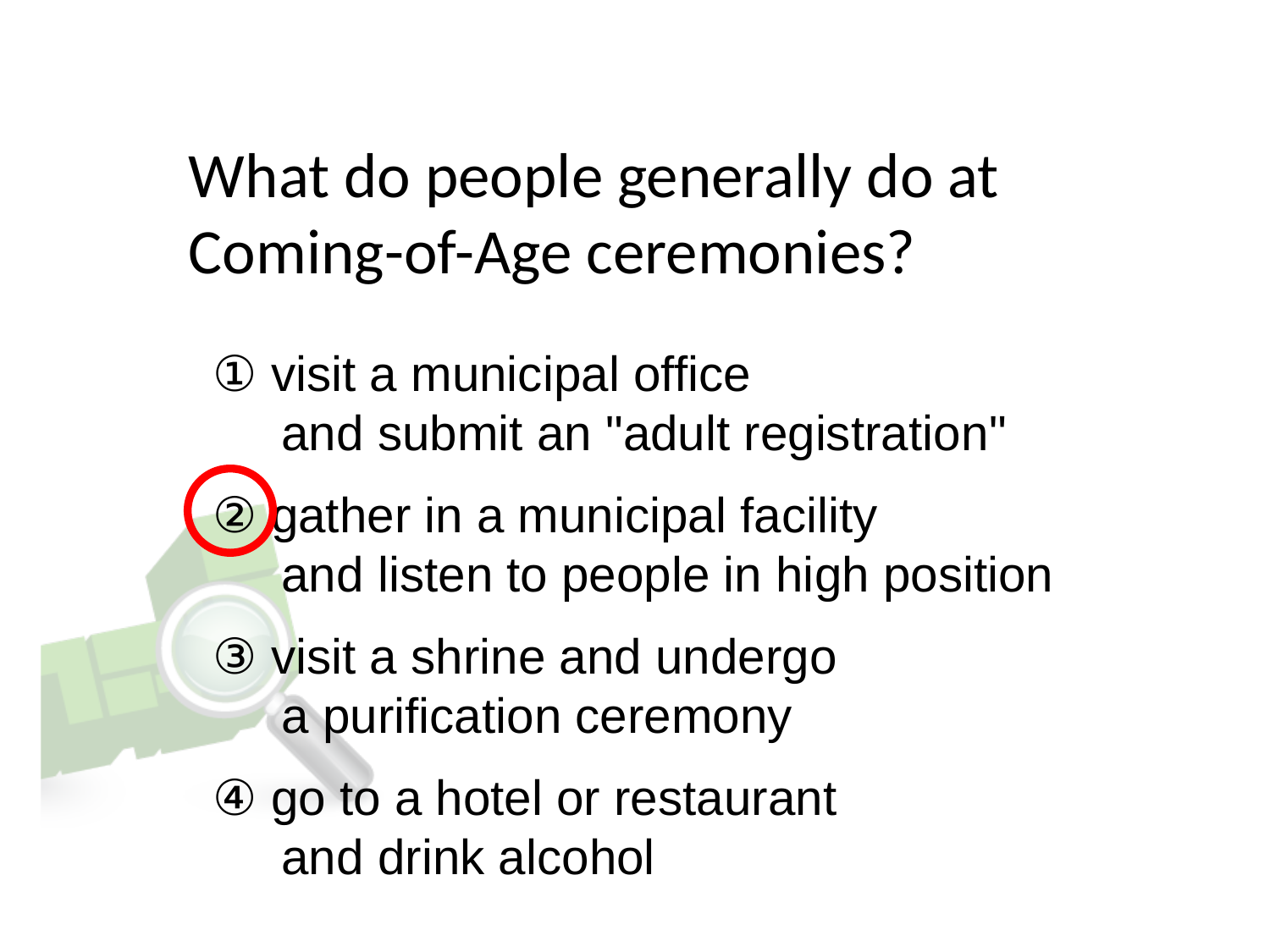

# What do people generally do at Coming-of-Age ceremonies?
① visit a municipal office
     and submit an "adult registration"
② gather in a municipal facility
     and listen to people in high position
③ visit a shrine and undergo
     a purification ceremony
④ go to a hotel or restaurant
     and drink alcohol